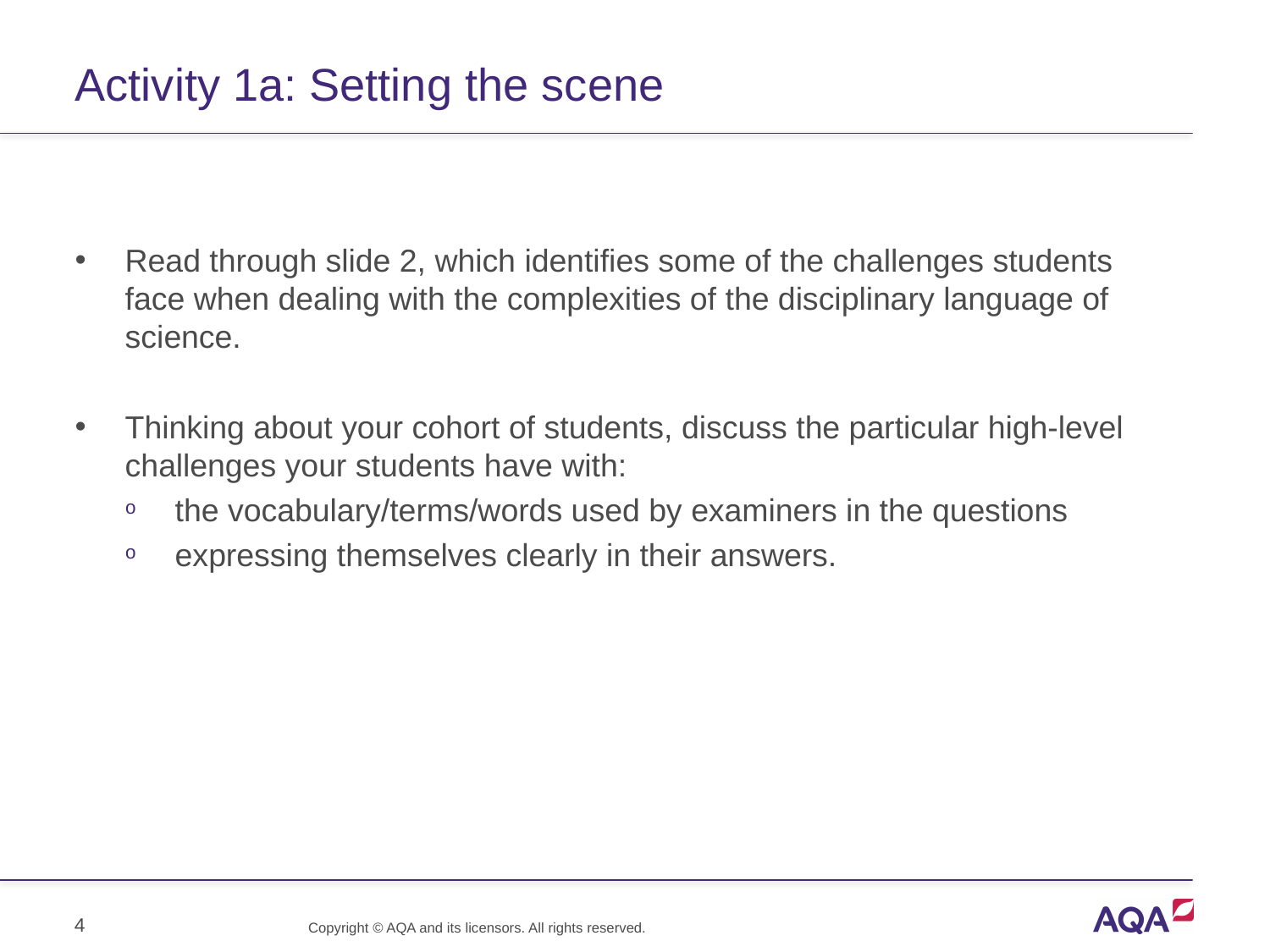

# Activity 1a: Setting the scene
Read through slide 2, which identifies some of the challenges students face when dealing with the complexities of the disciplinary language of science.

Thinking about your cohort of students, discuss the particular high-level challenges your students have with:
the vocabulary/terms/words used by examiners in the questions
expressing themselves clearly in their answers.

4
Copyright © AQA and its licensors. All rights reserved.